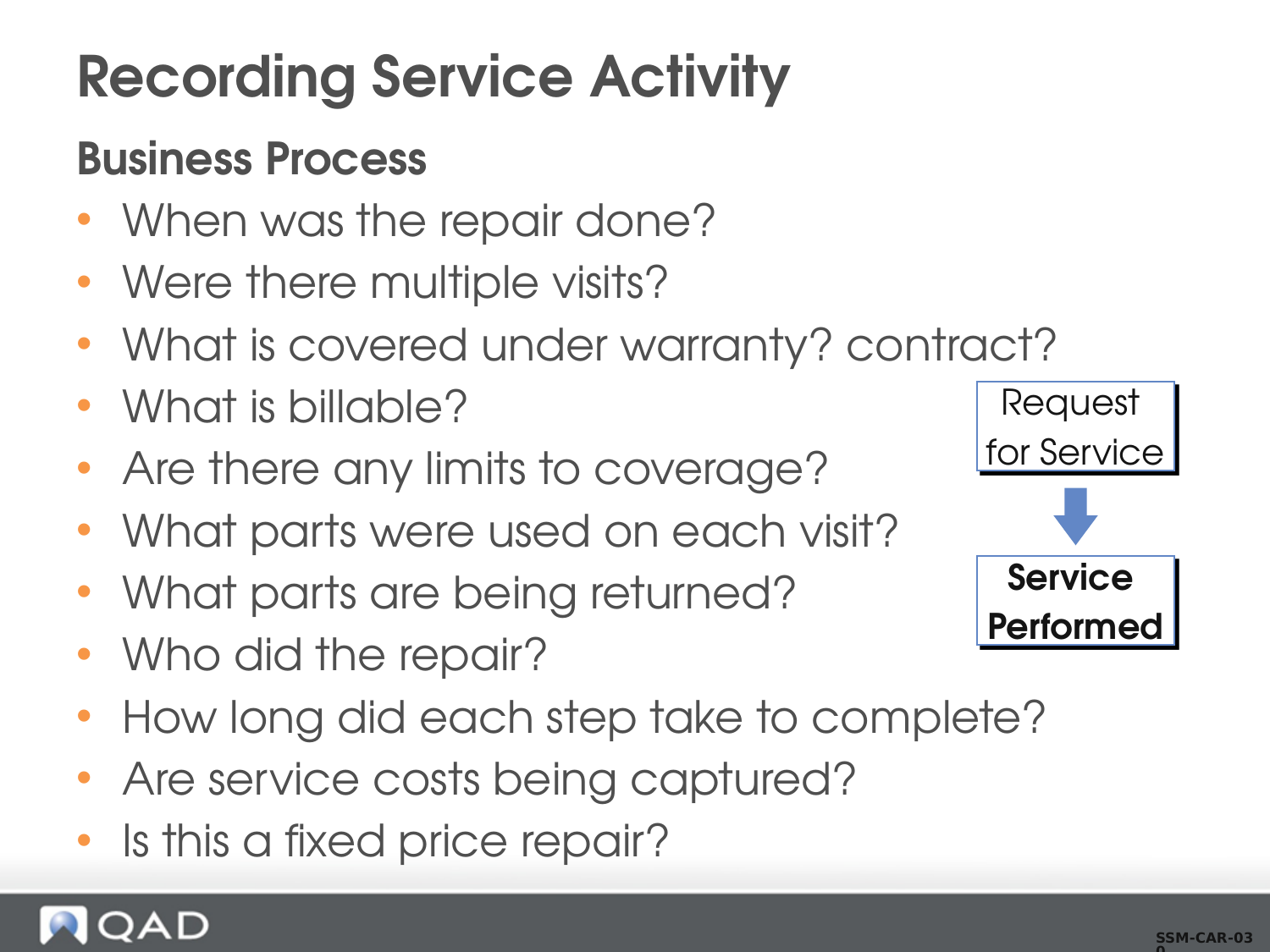

# Recording Service Activity
Business Process
When was the repair done?
Were there multiple visits?
What is covered under warranty? contract?
What is billable?
Are there any limits to coverage?
What parts were used on each visit?
What parts are being returned?
Who did the repair?
How long did each step take to complete?
Are service costs being captured?
Is this a fixed price repair?

Request
for Service

Service
Performed
SSM-CAR-030